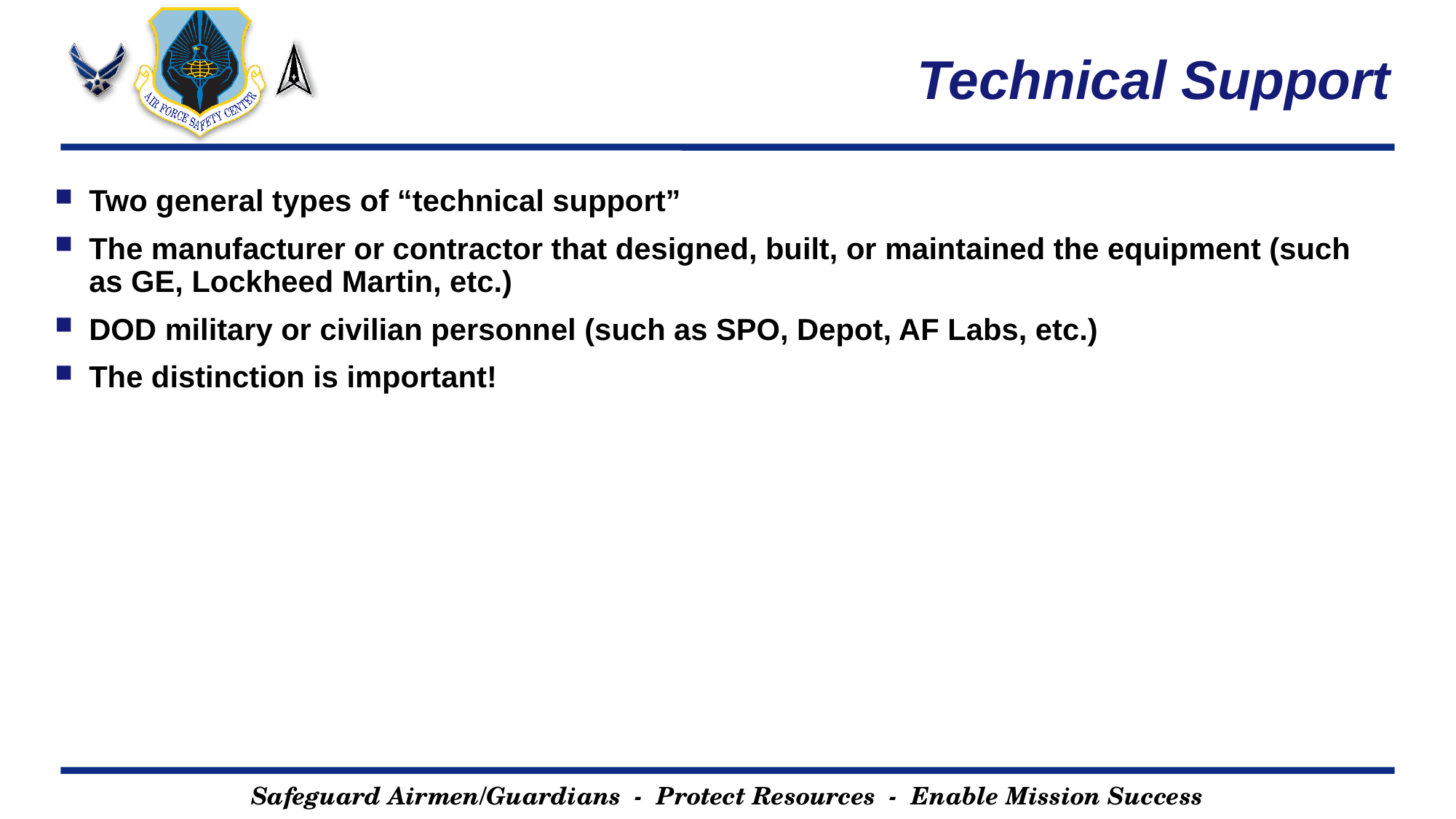

# Technical Support
Two general types of “technical support”
The manufacturer or contractor that designed, built, or maintained the equipment (such as GE, Lockheed Martin, etc.)
DOD military or civilian personnel (such as SPO, Depot, AF Labs, etc.)
The distinction is important!